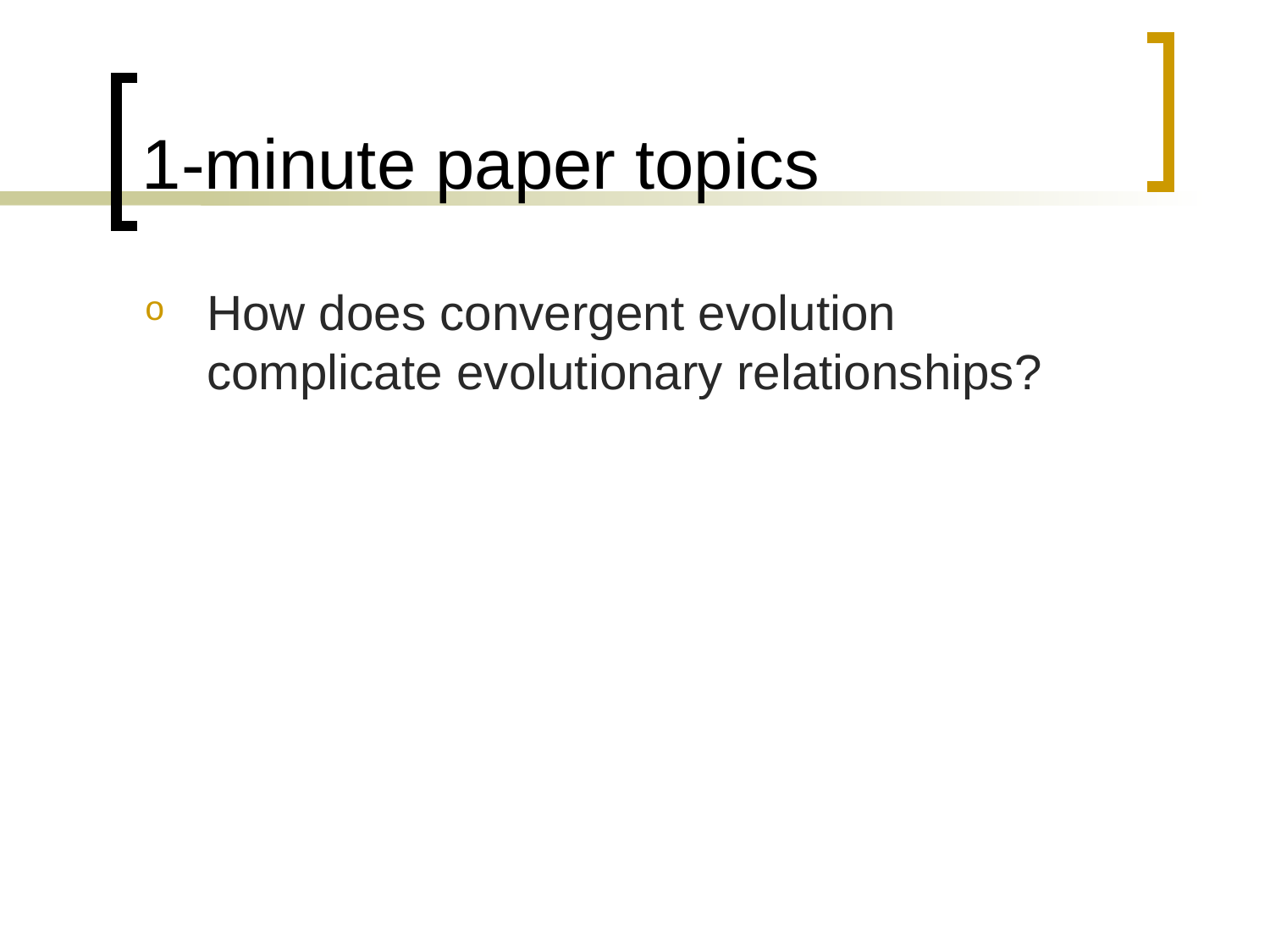

# 1-minute paper topics
How does convergent evolution complicate evolutionary relationships?